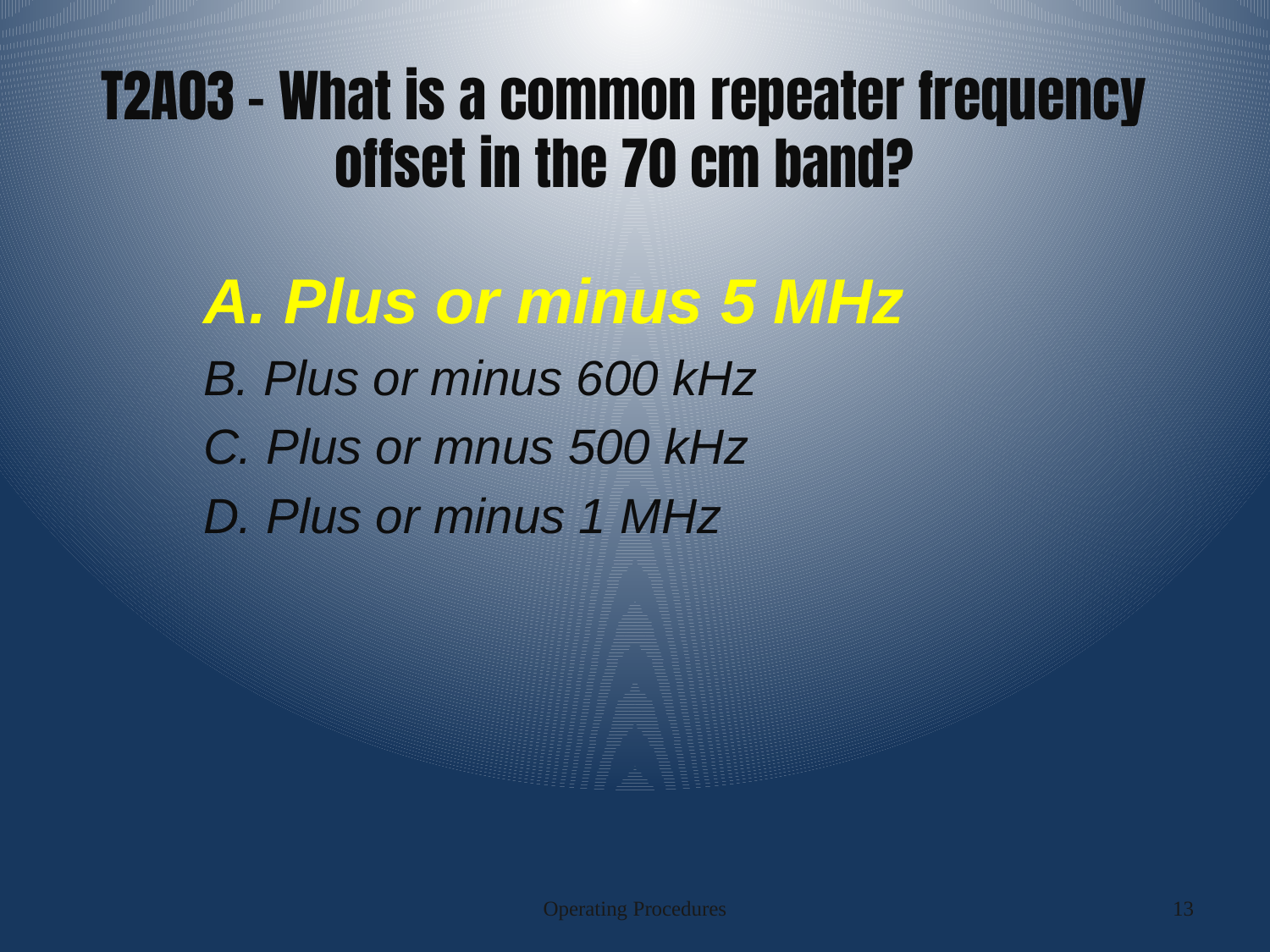

# T2A03 - What is a common repeater frequency offset in the 70 cm band?
A. Plus or minus 5 MHz
B. Plus or minus 600 kHz
C. Plus or mnus 500 kHz
D. Plus or minus 1 MHz

Operating Procedures
13